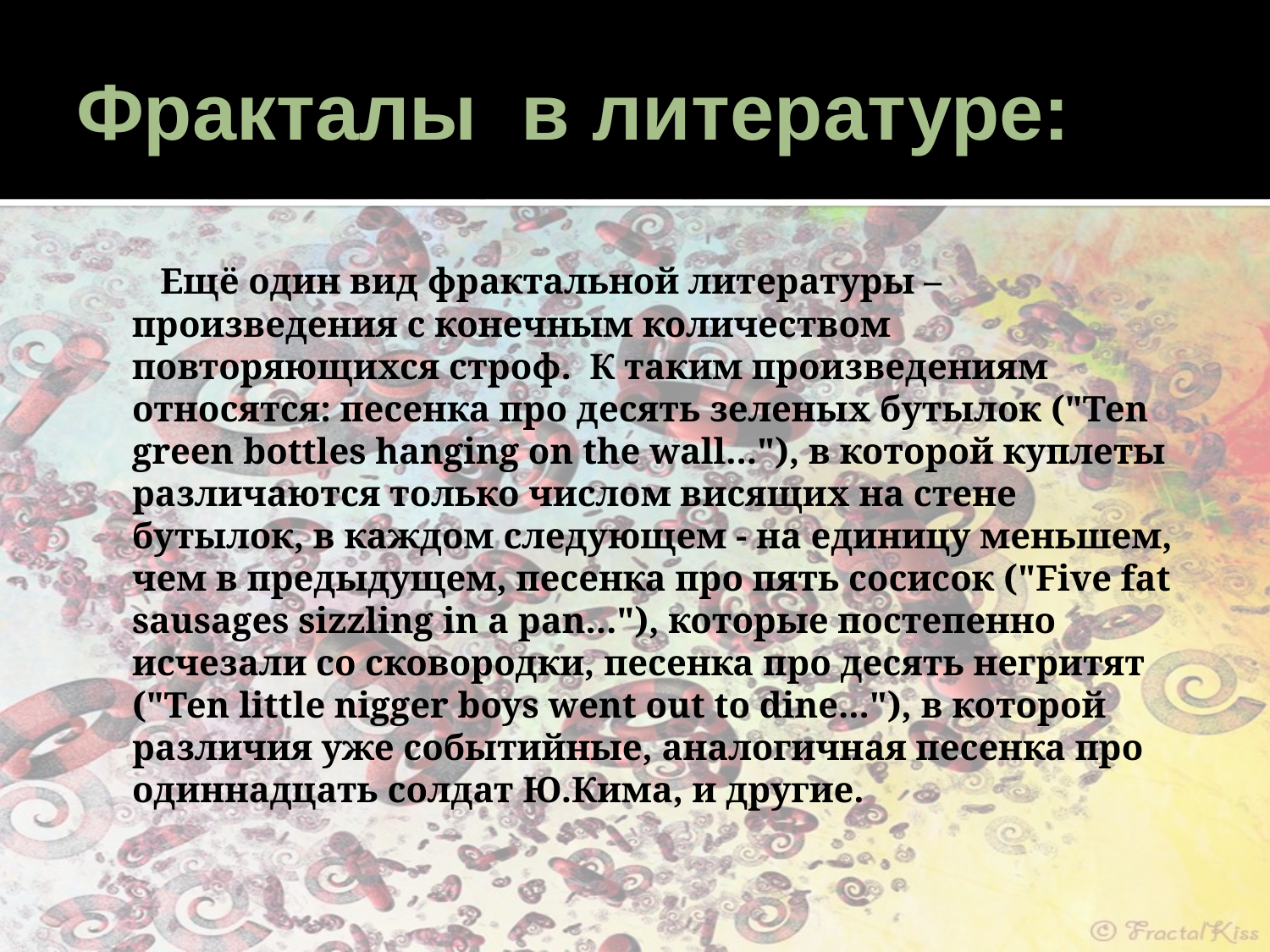

# Фракталы  в литературе:
        Ещё один вид фрактальной литературы – произведения с конечным количеством повторяющихся строф.  К таким произведениям относятся: песенка про десять зеленых бутылок ("Ten green bottles hanging on the wall..."), в которой куплеты различаются только числом висящих на стене бутылок, в каждом следующем - на единицу меньшем, чем в предыдущем, песенка про пять сосисок ("Five fat sausages sizzling in a pan..."), которые постепенно исчезали со сковородки, песенка про десять негритят ("Ten little nigger boys went out to dine..."), в которой различия уже событийные, аналогичная песенка про одиннадцать солдат Ю.Кима, и другие.